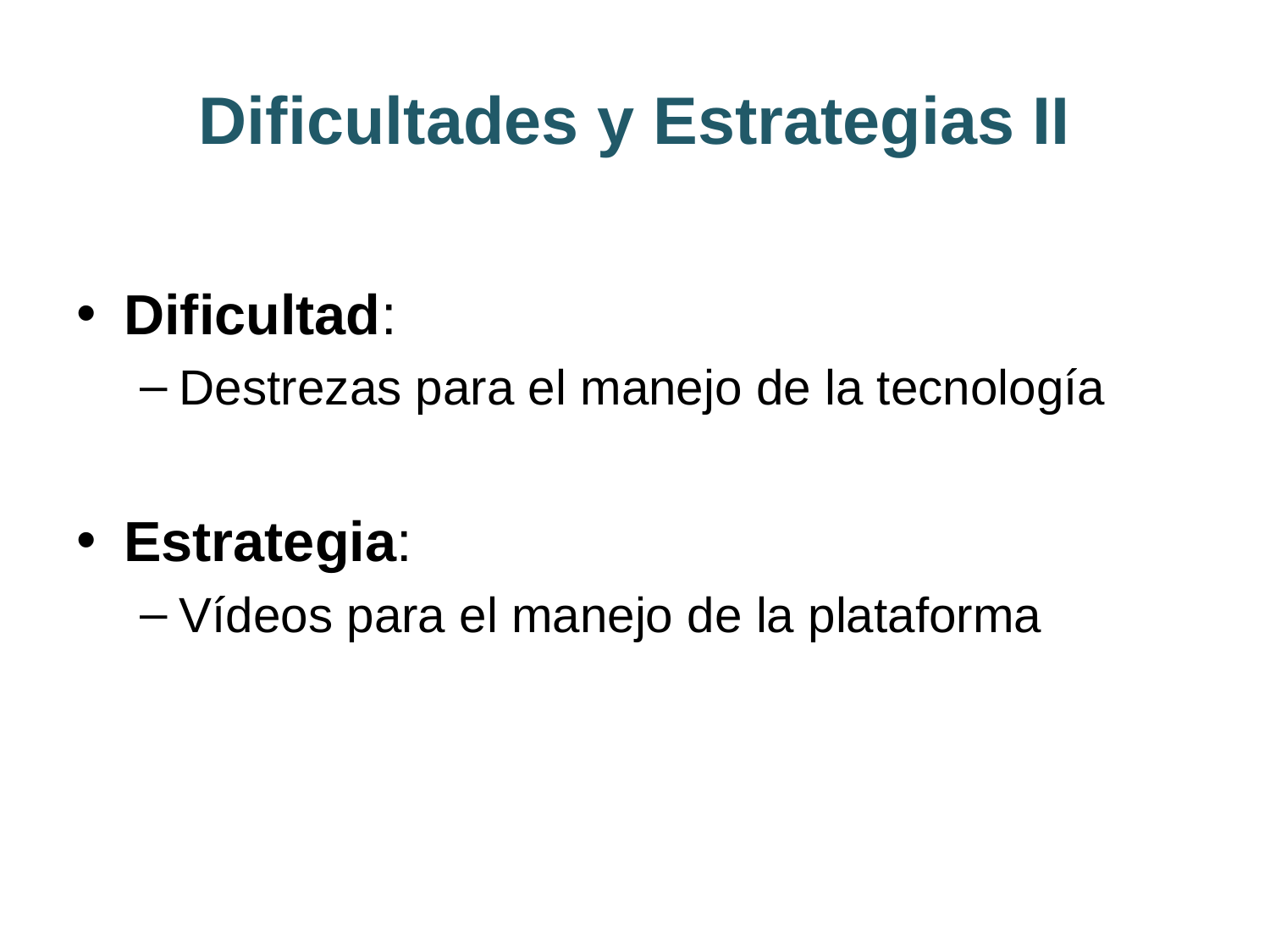

# Dificultades y Estrategias II
Dificultad:
Destrezas para el manejo de la tecnología

Estrategia:
Vídeos para el manejo de la plataforma